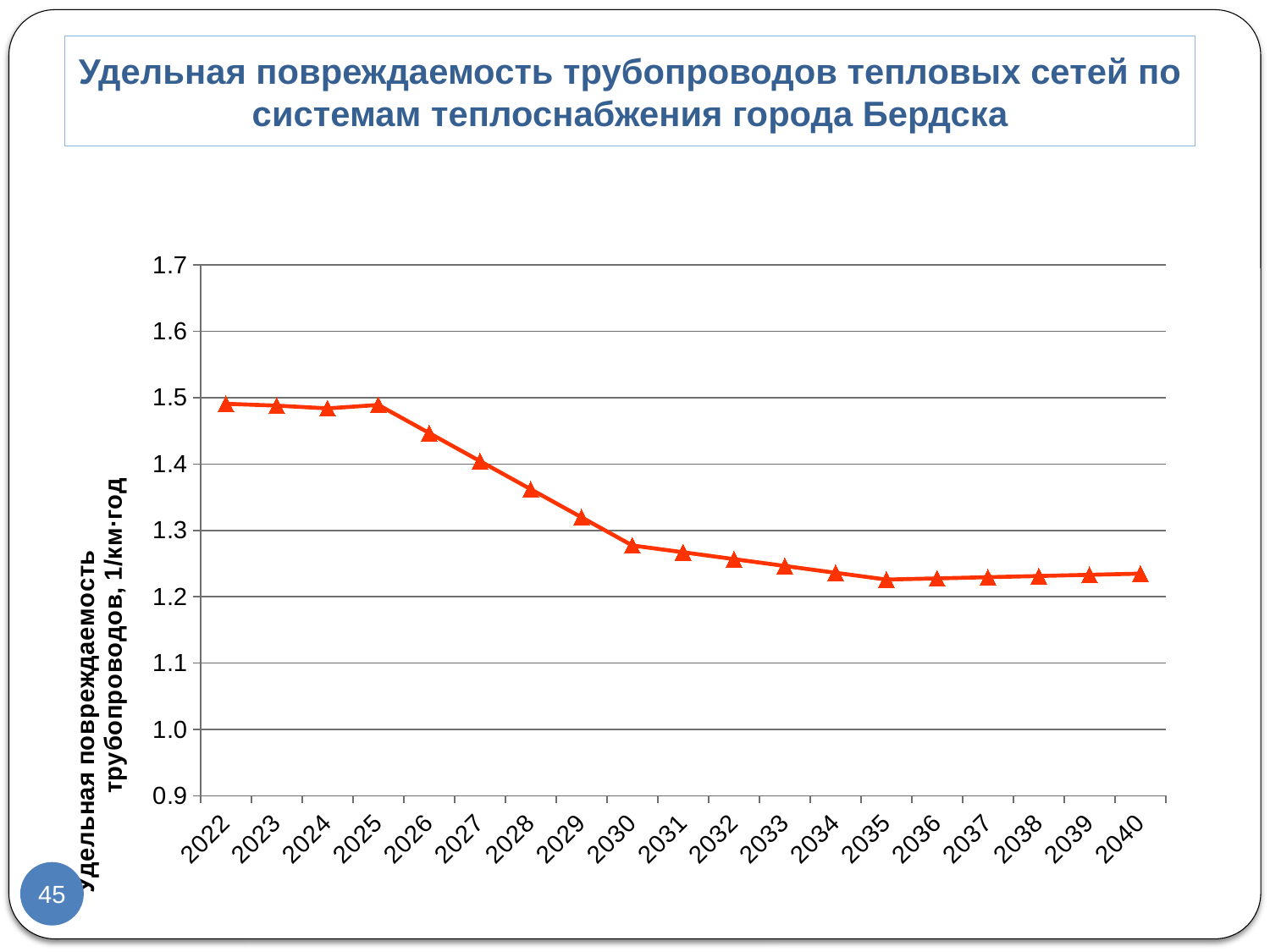

# Удельная повреждаемость трубопроводов тепловых сетей по системам теплоснабжения города Бердска

### Chart

| Category | по системам теплоснабжения города Бердска |
|---|---|
| 2022 | 1.4906440166718304 |
| 2023 | 1.4878826834261771 |
| 2024 | 1.4837675826458543 |
| 2025 | 1.4889603378931506 |
| 2026 | 1.4466174816569117 |
| 2027 | 1.4042746254206728 |
| 2028 | 1.3619317691844337 |
| 2029 | 1.3195889129481948 |
| 2030 | 1.277246056711956 |
| 2031 | 1.266952863519712 |
| 2032 | 1.2566596703274682 |
| 2033 | 1.246366477135224 |
| 2034 | 1.2360732839429802 |
| 2035 | 1.2257800907507364 |
| 2036 | 1.2275699485521416 |
| 2037 | 1.229359806353547 |
| 2038 | 1.2311496641549524 |
| 2039 | 1.2329395219563577 |
| 2040 | 1.234729379757763 |
45